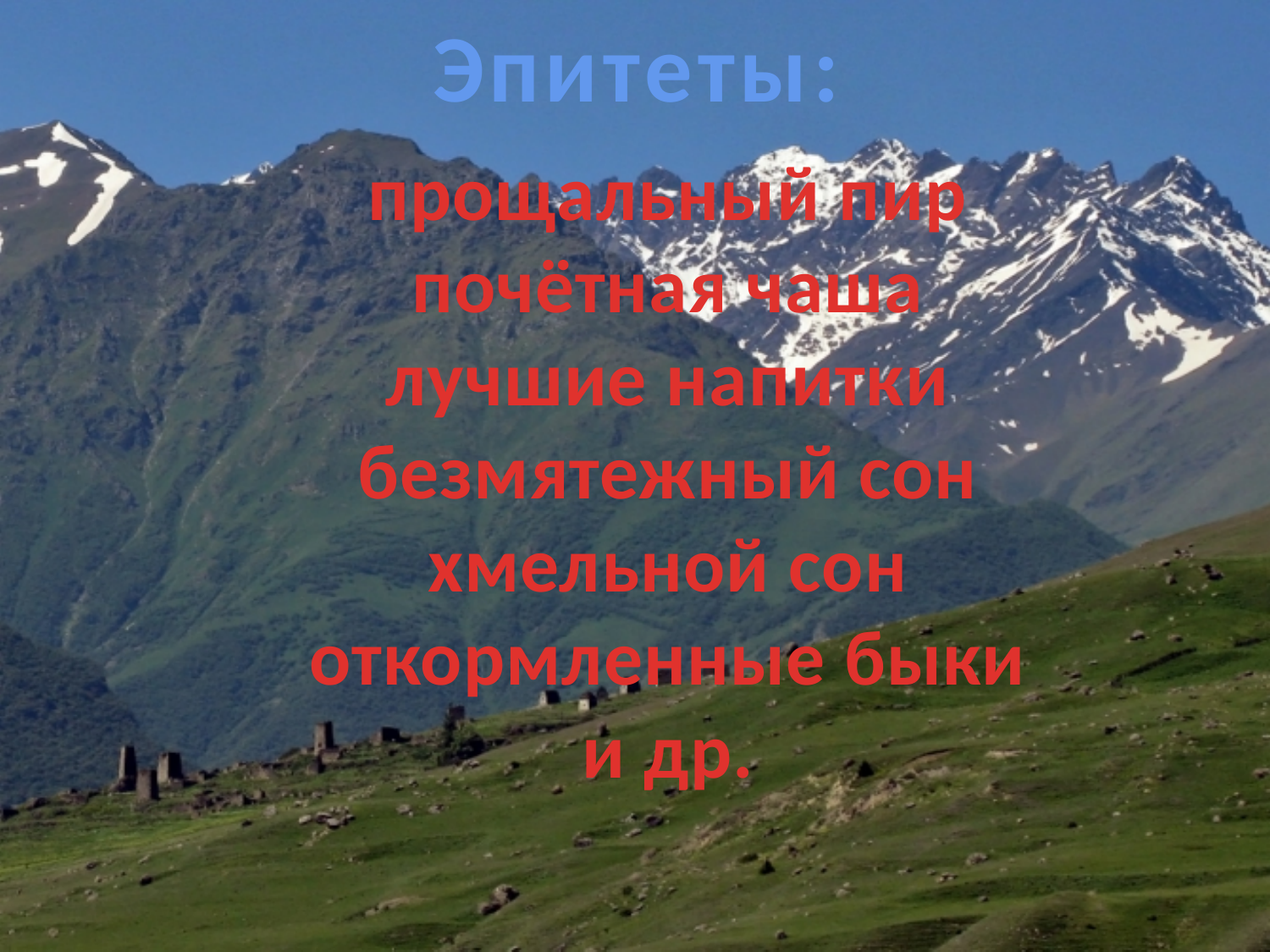

Эпитеты:
прощальный пир
почётная чаша
лучшие напитки
безмятежный сон
хмельной сон
откормленные быки
и др.